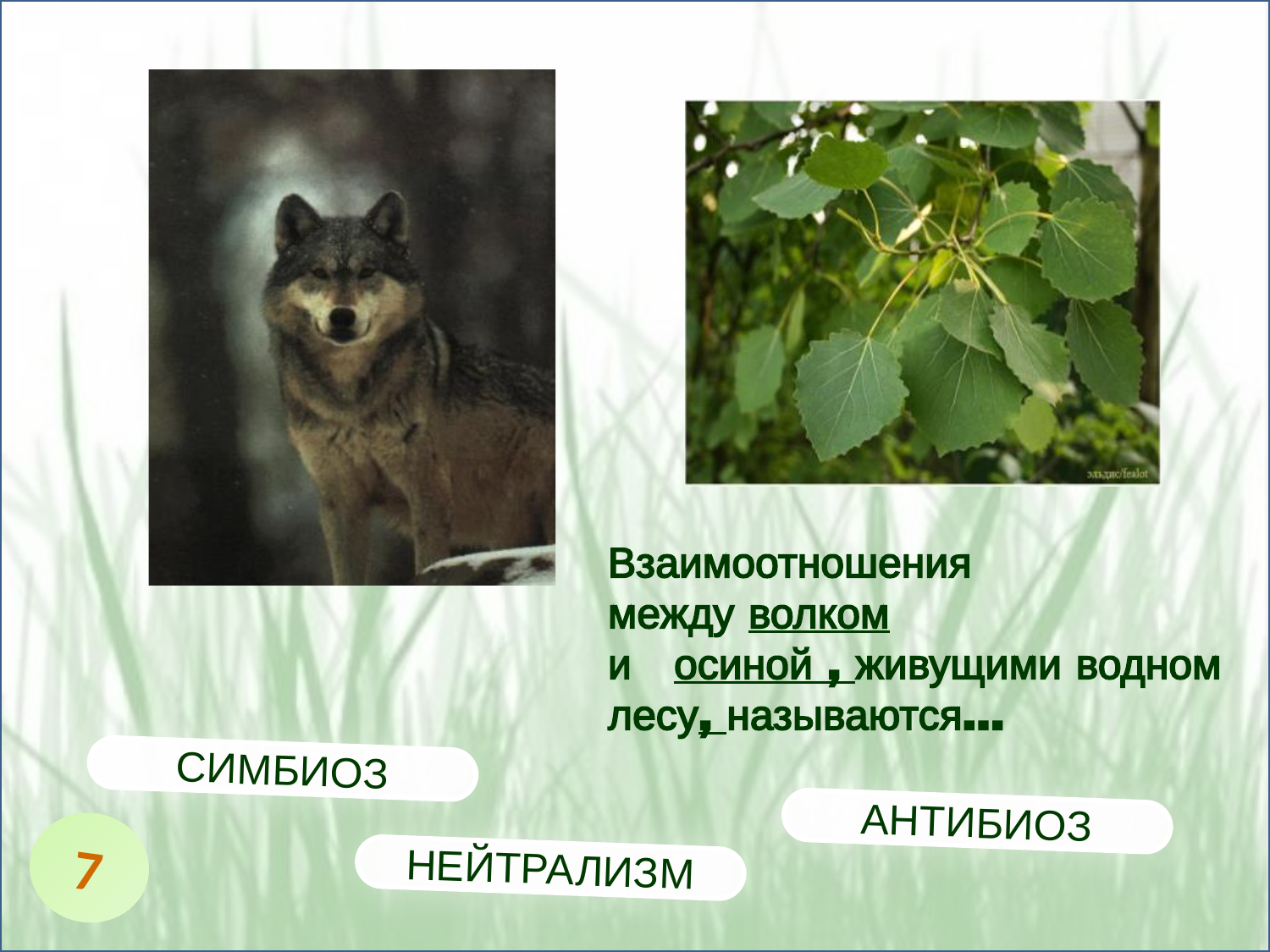

Взаимоотношения
между волком
и   осиной , живущими водном лесу, называются…
СИМБИОЗ
АНТИБИОЗ
7
НЕЙТРАЛИЗМ